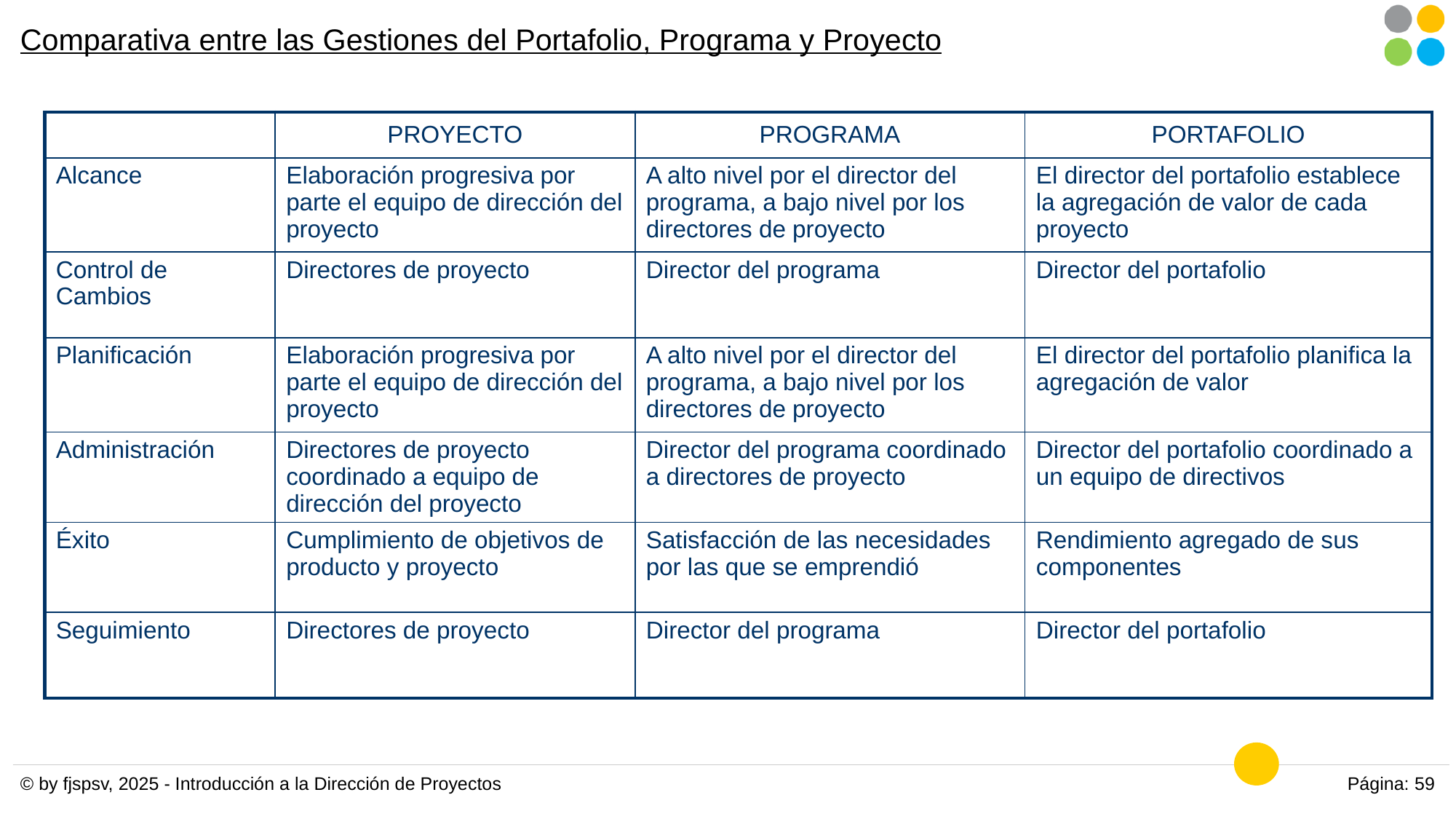

# Comparativa entre las Gestiones del Portafolio, Programa y Proyecto
|  | PROYECTO | PROGRAMA | PORTAFOLIO |
| --- | --- | --- | --- |
| Alcance | Elaboración progresiva por parte el equipo de dirección del proyecto | A alto nivel por el director del programa, a bajo nivel por los directores de proyecto | El director del portafolio establece la agregación de valor de cada proyecto |
| Control de Cambios | Directores de proyecto | Director del programa | Director del portafolio |
| Planificación | Elaboración progresiva por parte el equipo de dirección del proyecto | A alto nivel por el director del programa, a bajo nivel por los directores de proyecto | El director del portafolio planifica la agregación de valor |
| Administración | Directores de proyecto coordinado a equipo de dirección del proyecto | Director del programa coordinado a directores de proyecto | Director del portafolio coordinado a un equipo de directivos |
| Éxito | Cumplimiento de objetivos de producto y proyecto | Satisfacción de las necesidades por las que se emprendió | Rendimiento agregado de sus componentes |
| Seguimiento | Directores de proyecto | Director del programa | Director del portafolio |
© by fjspsv, 2025 - Introducción a la Dirección de Proyectos
Página: 59